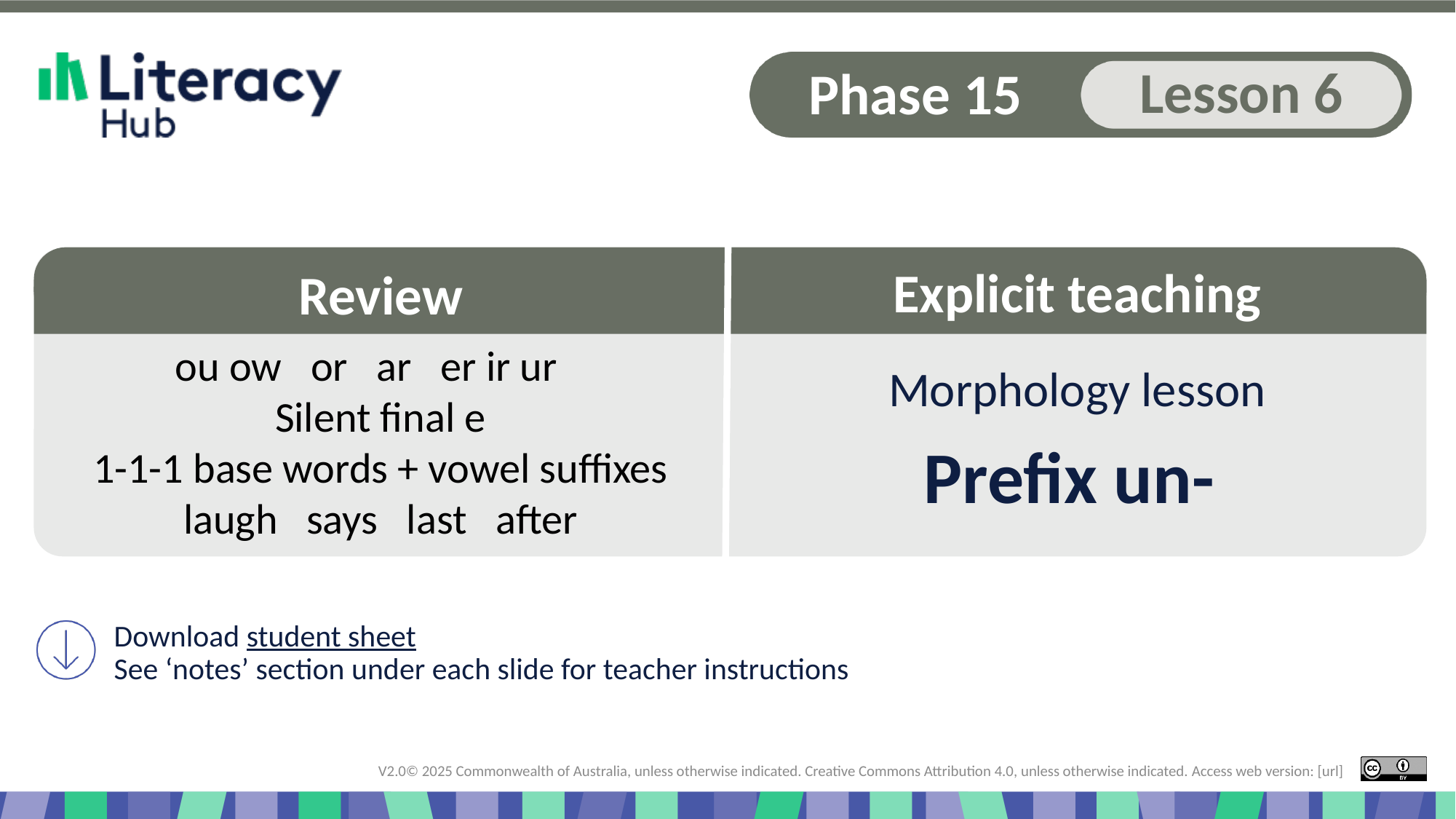

# Explicit teaching
Review
ou ow   or   ar   er ir ur
Silent final e
1-1-1 base words + vowel suffixes
laugh   says   last   after
Morphology lesson
Prefix un-